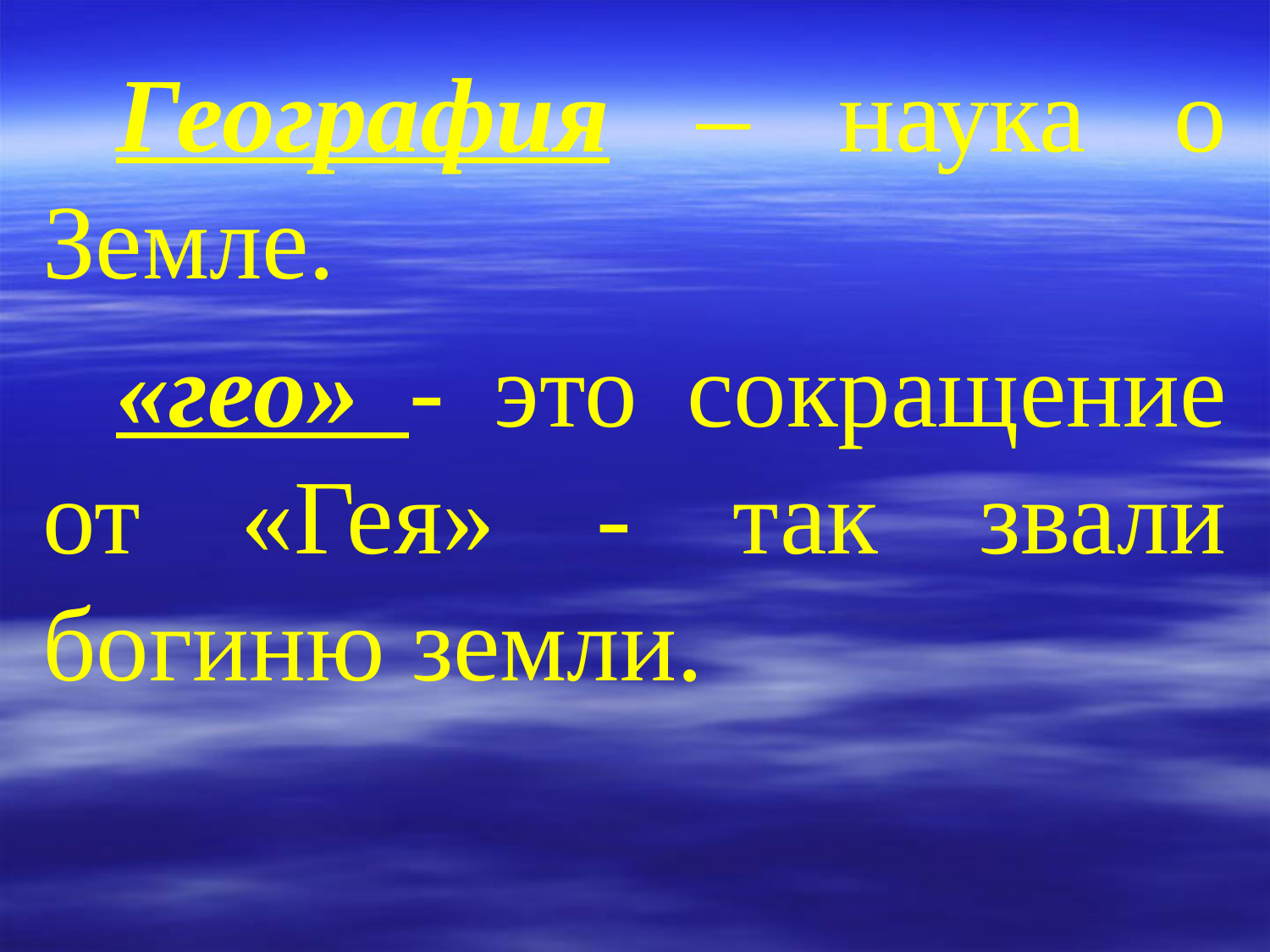

География – наука о Земле.
«гео» - это сокращение от «Гея» - так звали богиню земли.